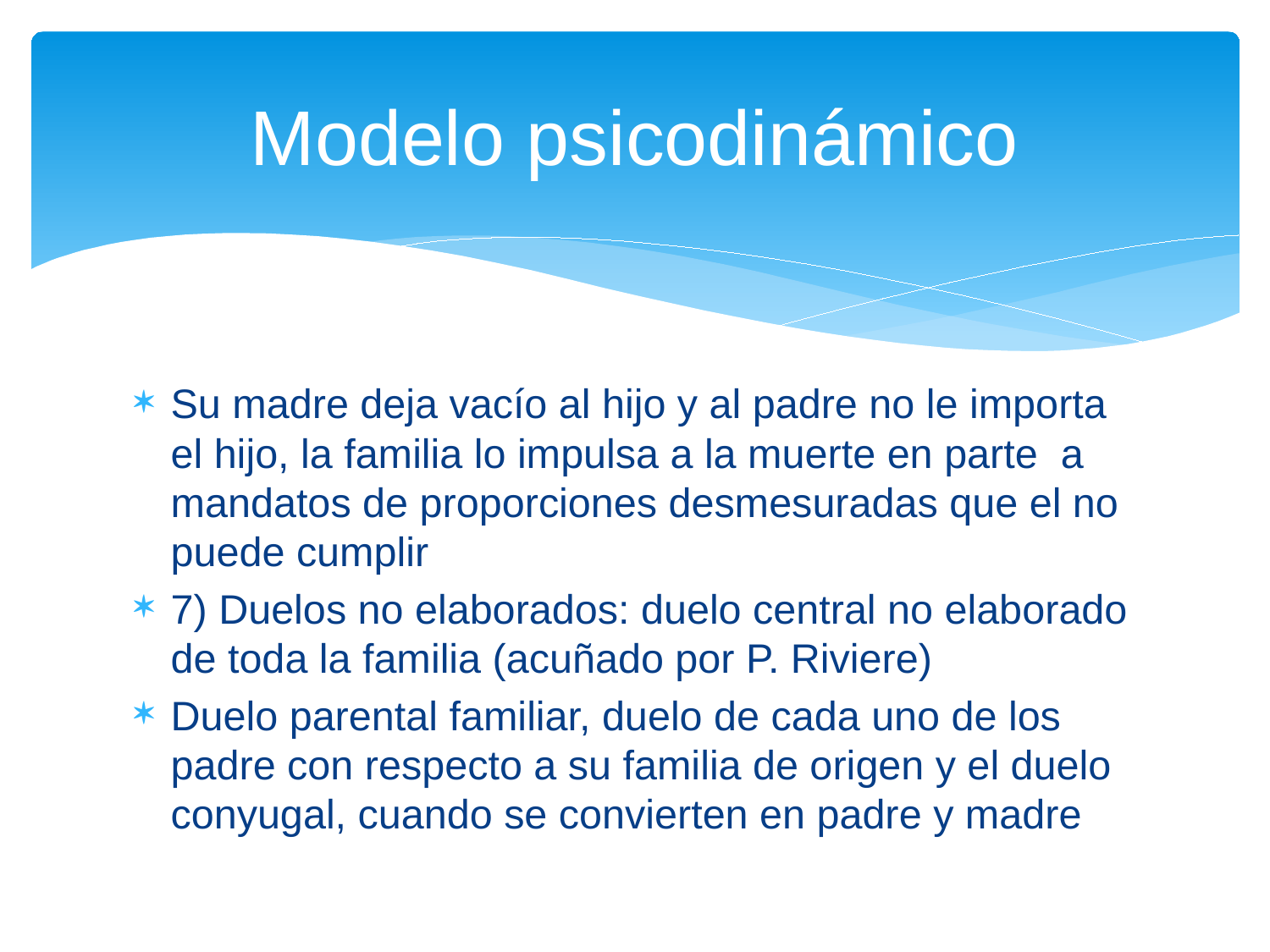

# Modelo psicodinámico
Su madre deja vacío al hijo y al padre no le importa el hijo, la familia lo impulsa a la muerte en parte  a mandatos de proporciones desmesuradas que el no puede cumplir
7) Duelos no elaborados: duelo central no elaborado de toda la familia (acuñado por P. Riviere)
Duelo parental familiar, duelo de cada uno de los padre con respecto a su familia de origen y el duelo conyugal, cuando se convierten en padre y madre